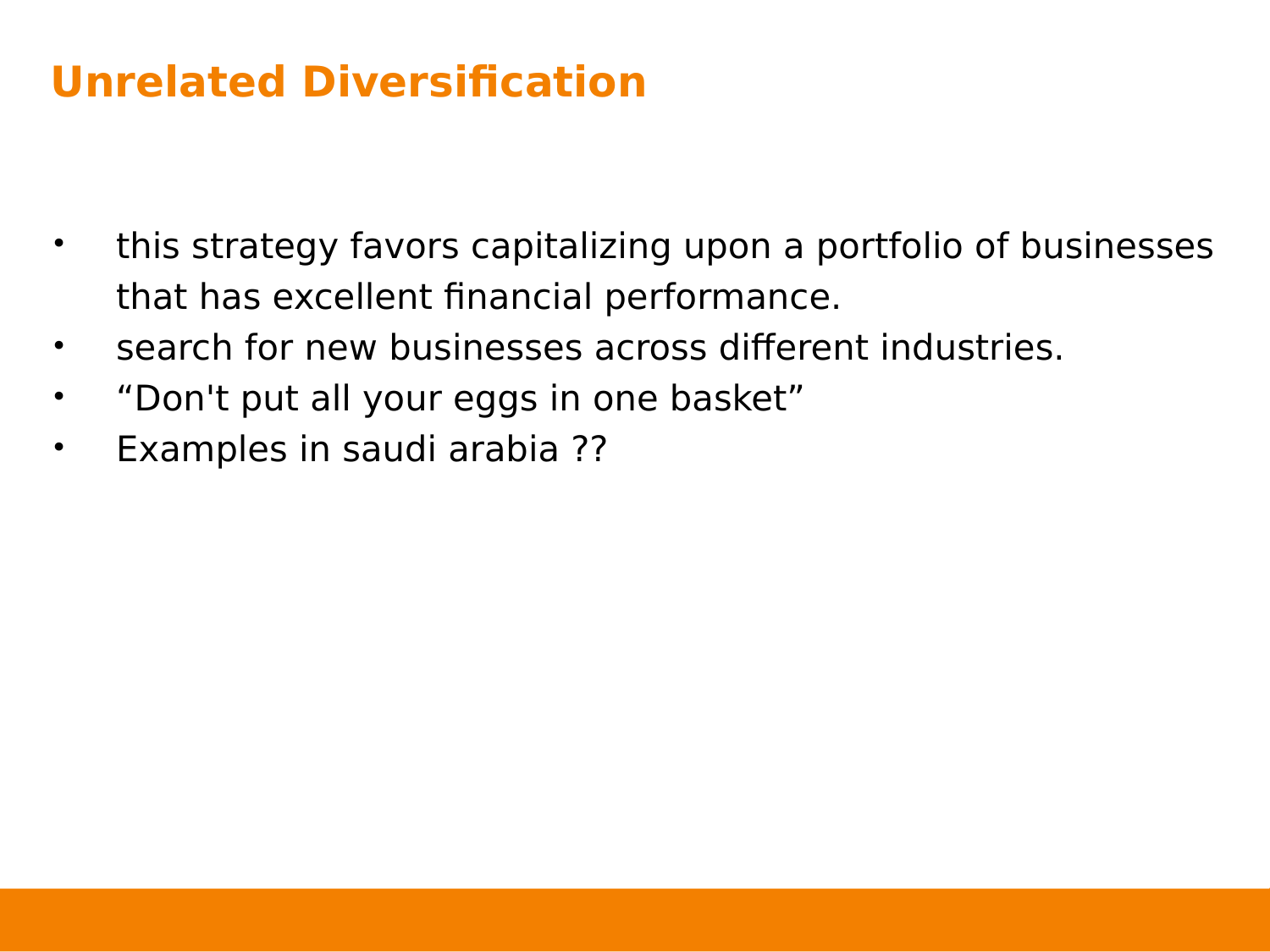

# Unrelated Diversification
this strategy favors capitalizing upon a portfolio of businesses that has excellent financial performance.
search for new businesses across different industries.
“Don't put all your eggs in one basket”
Examples in saudi arabia ??